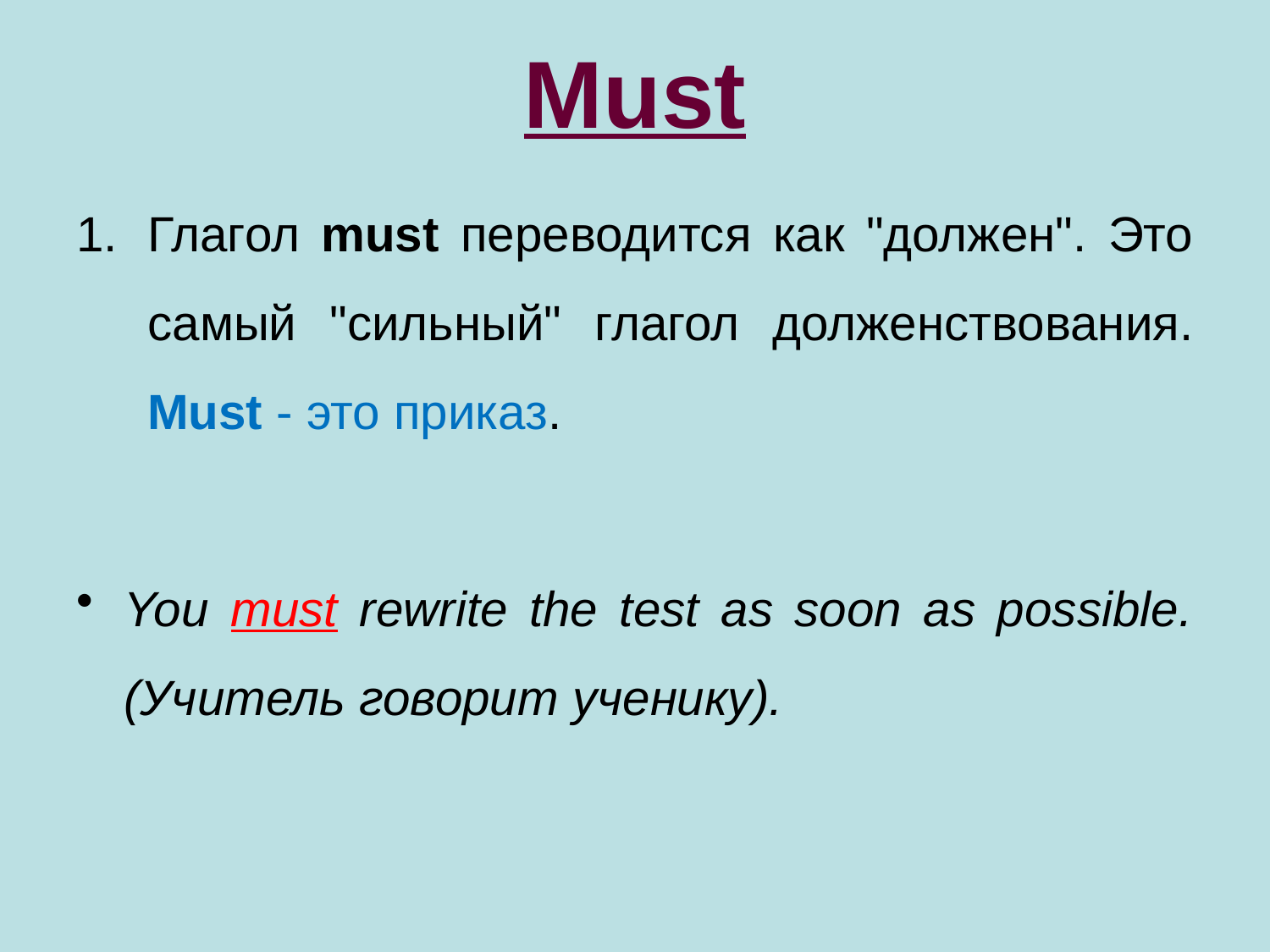

# Must
Глагол must переводится как "должен". Это самый "сильный" глагол долженствования. Must - это приказ.

You must rewrite the test as soon as possible. (Учитель говорит ученику).